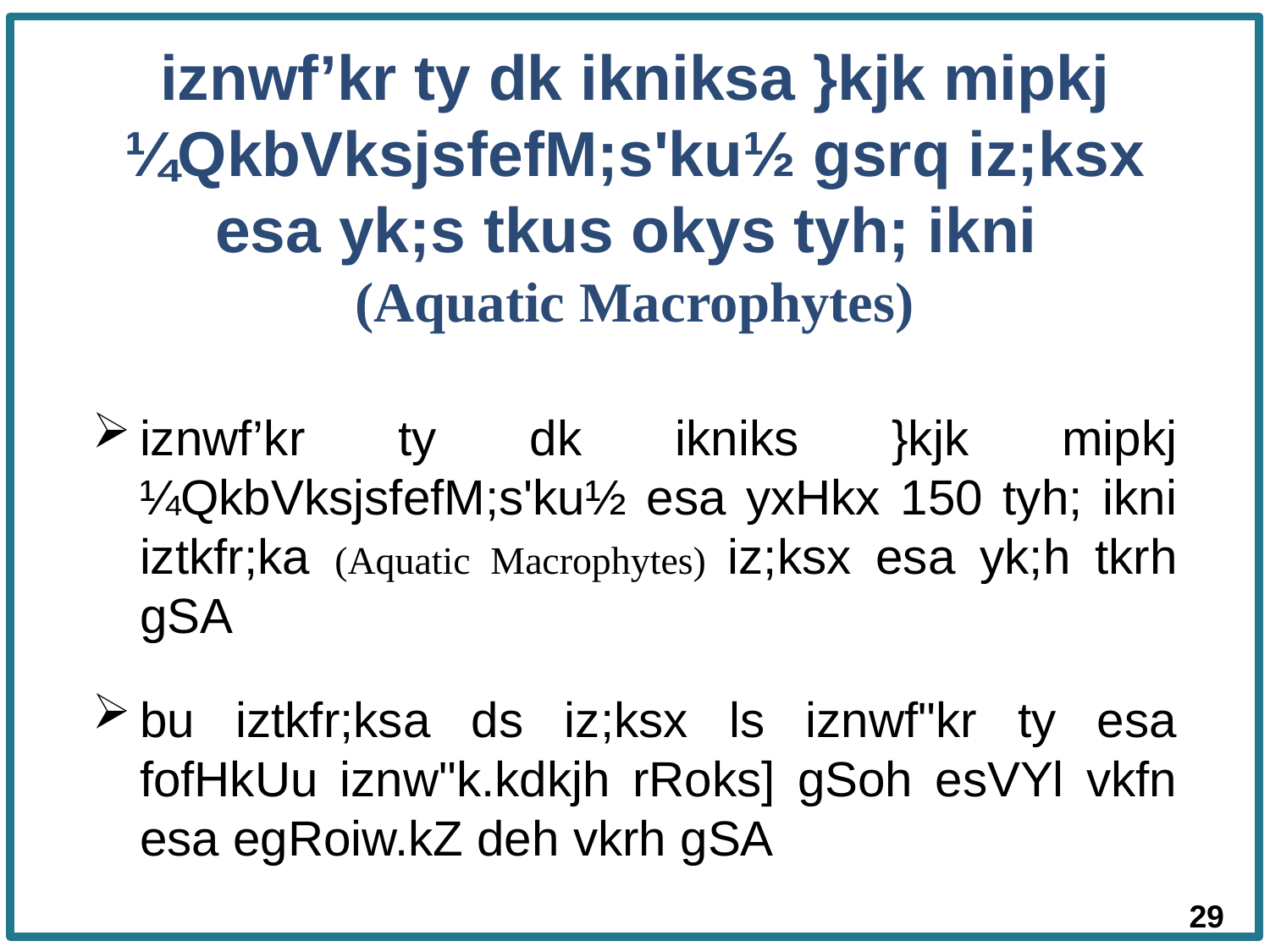

# iznwf’kr ty dk ikniksa }kjk mipkj ¼QkbVksjsfefM;s'ku½ gsrq iz;ksx esa yk;s tkus okys tyh; ikni (Aquatic Macrophytes)
iznwf’kr ty dk ikniks }kjk mipkj ¼QkbVksjsfefM;s'ku½ esa yxHkx 150 tyh; ikni iztkfr;ka (Aquatic Macrophytes) iz;ksx esa yk;h tkrh gSA

bu iztkfr;ksa ds iz;ksx ls iznwf"kr ty esa fofHkUu iznw"k.kdkjh rRoks] gSoh esVYl vkfn esa egRoiw.kZ deh vkrh gSA

29